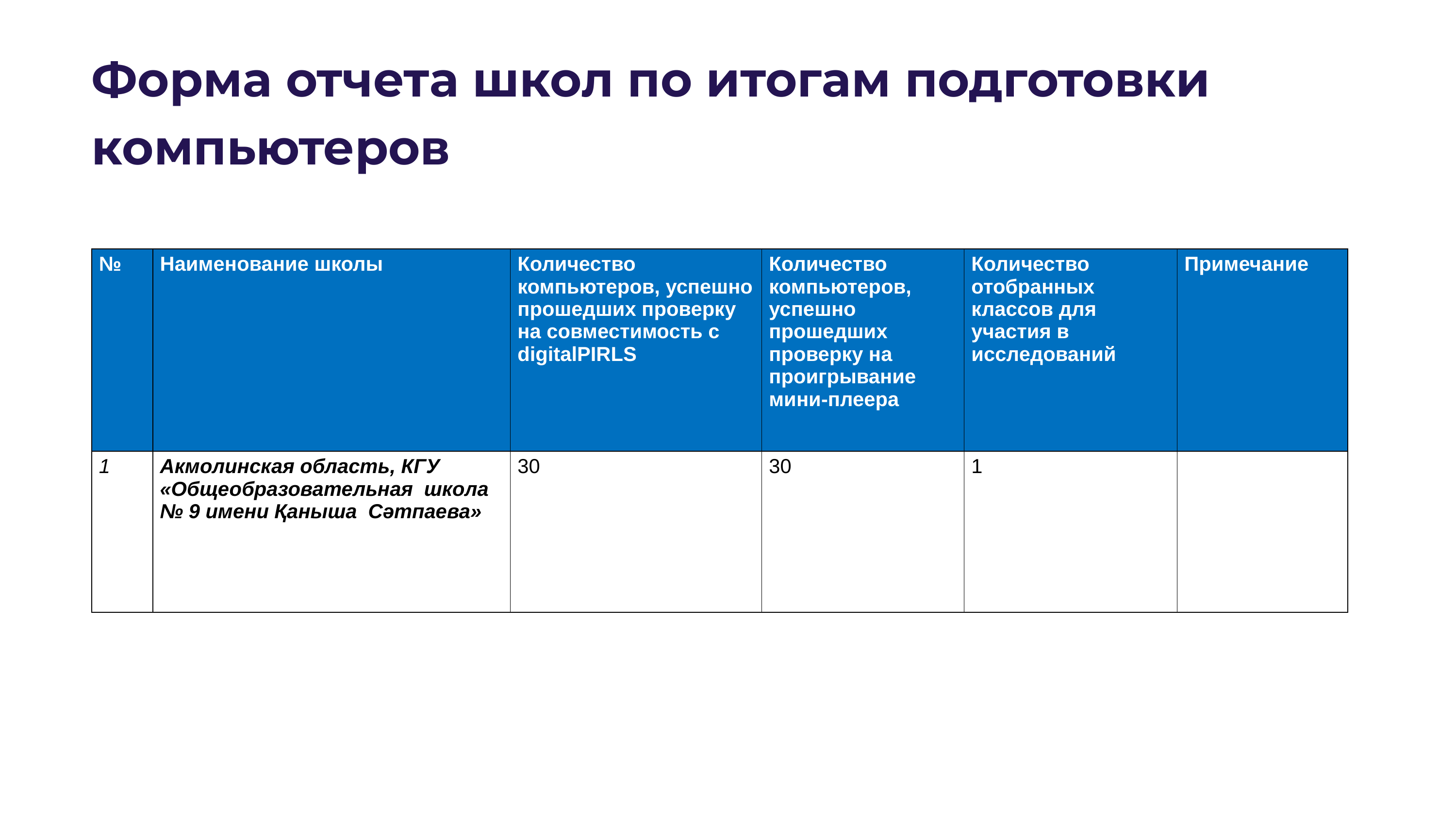

Форма отчета школ по итогам подготовки компьютеров
| № | Наименование школы | Количество компьютеров, успешно прошедших проверку на совместимость с digitalPIRLS | Количество компьютеров, успешно прошедших проверку на проигрывание мини-плеера | Количество отобранных классов для участия в исследований | Примечание |
| --- | --- | --- | --- | --- | --- |
| 1 | Акмолинская область, КГУ «Общеобразовательная школа № 9 имени Қаныша Сәтпаева» | 30 | 30 | 1 |  |